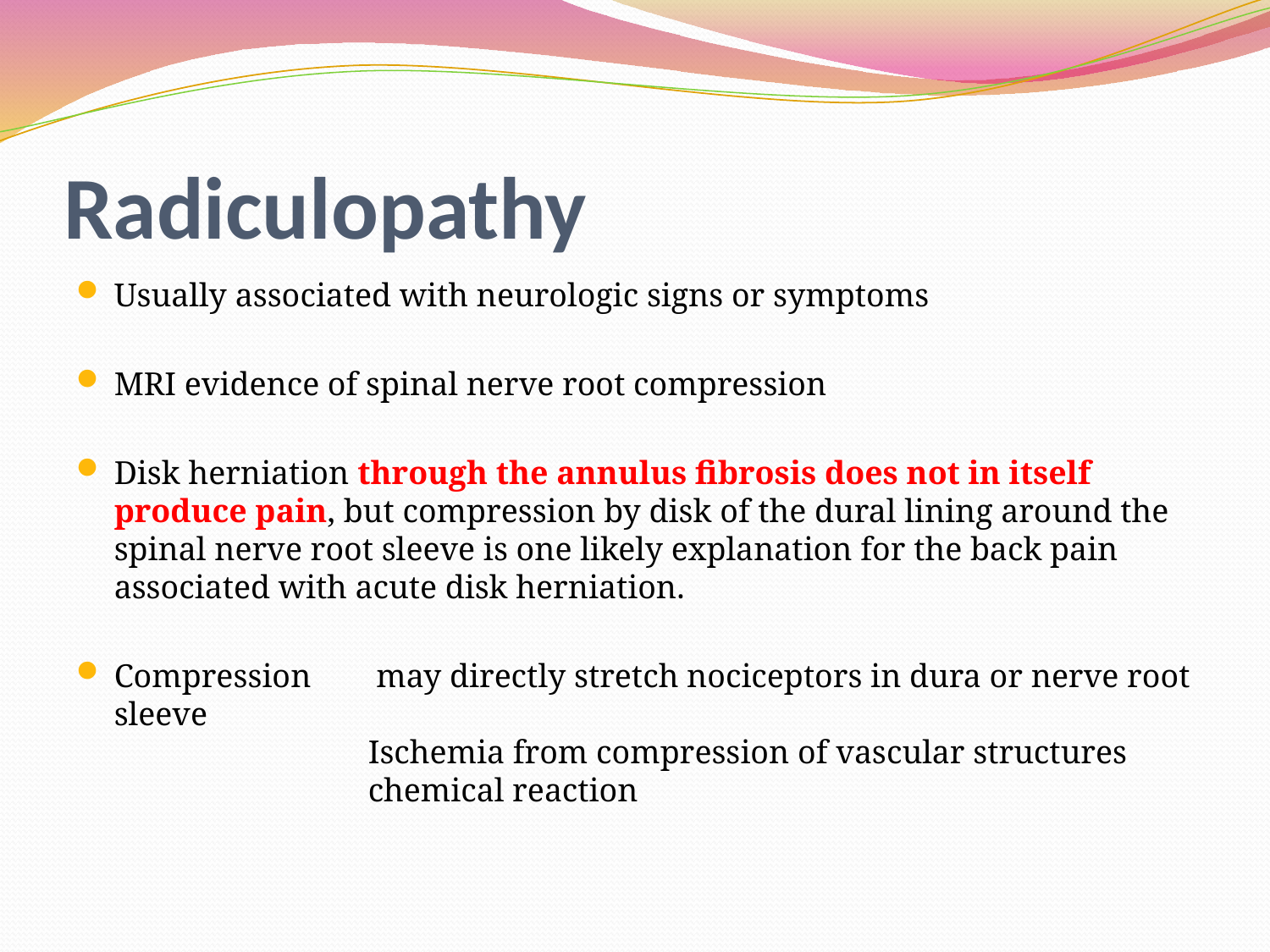

# Radiculopathy
Usually associated with neurologic signs or symptoms

MRI evidence of spinal nerve root compression

Disk herniation through the annulus fibrosis does not in itself produce pain, but compression by disk of the dural lining around the spinal nerve root sleeve is one likely explanation for the back pain associated with acute disk herniation.

Compression	 may directly stretch nociceptors in dura or nerve root sleeve
  		Ischemia from compression of vascular structures
 		chemical reaction